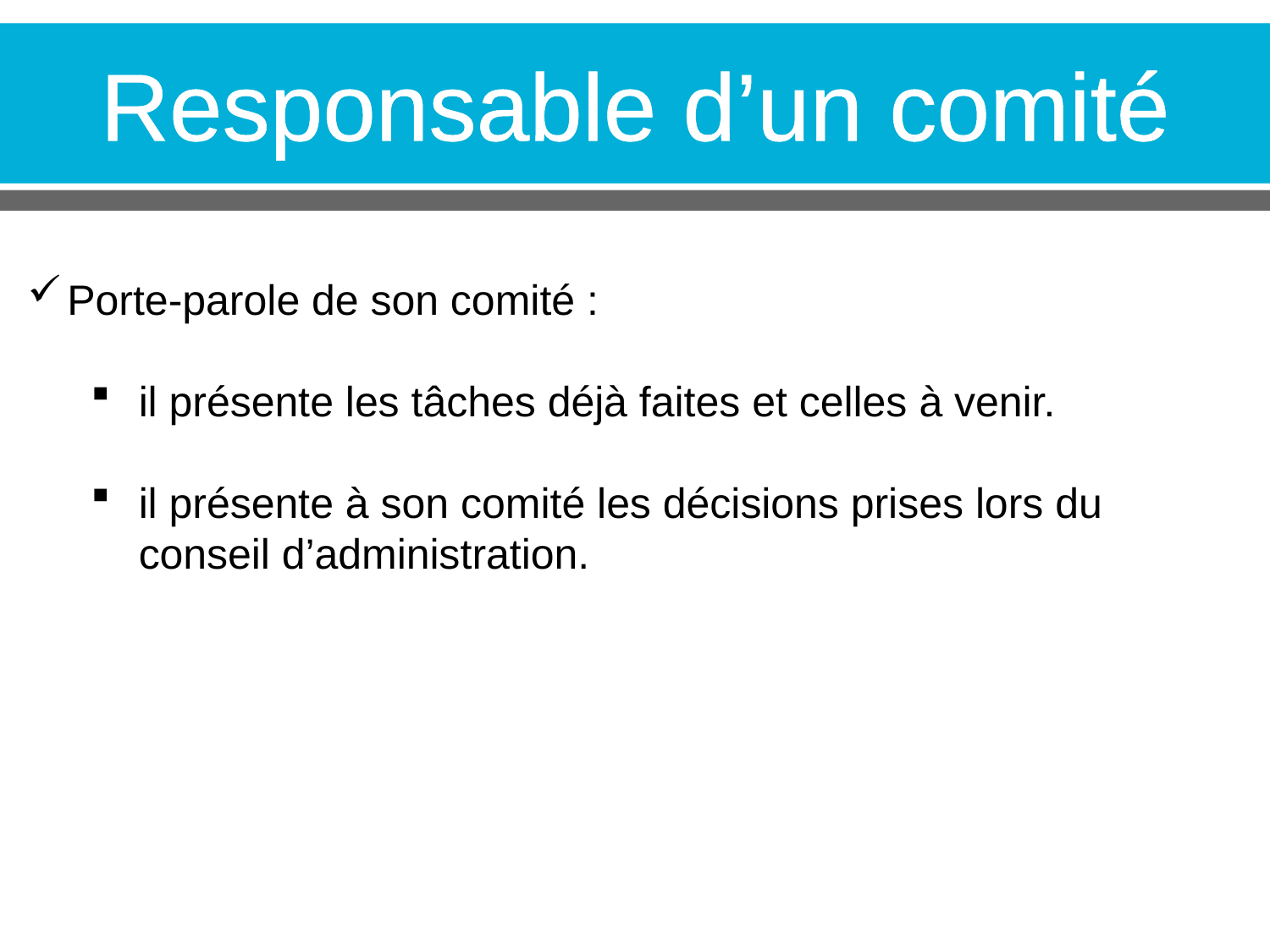

# Responsable d’un comité
Porte-parole de son comité :

il présente les tâches déjà faites et celles à venir.

il présente à son comité les décisions prises lors du conseil d’administration.